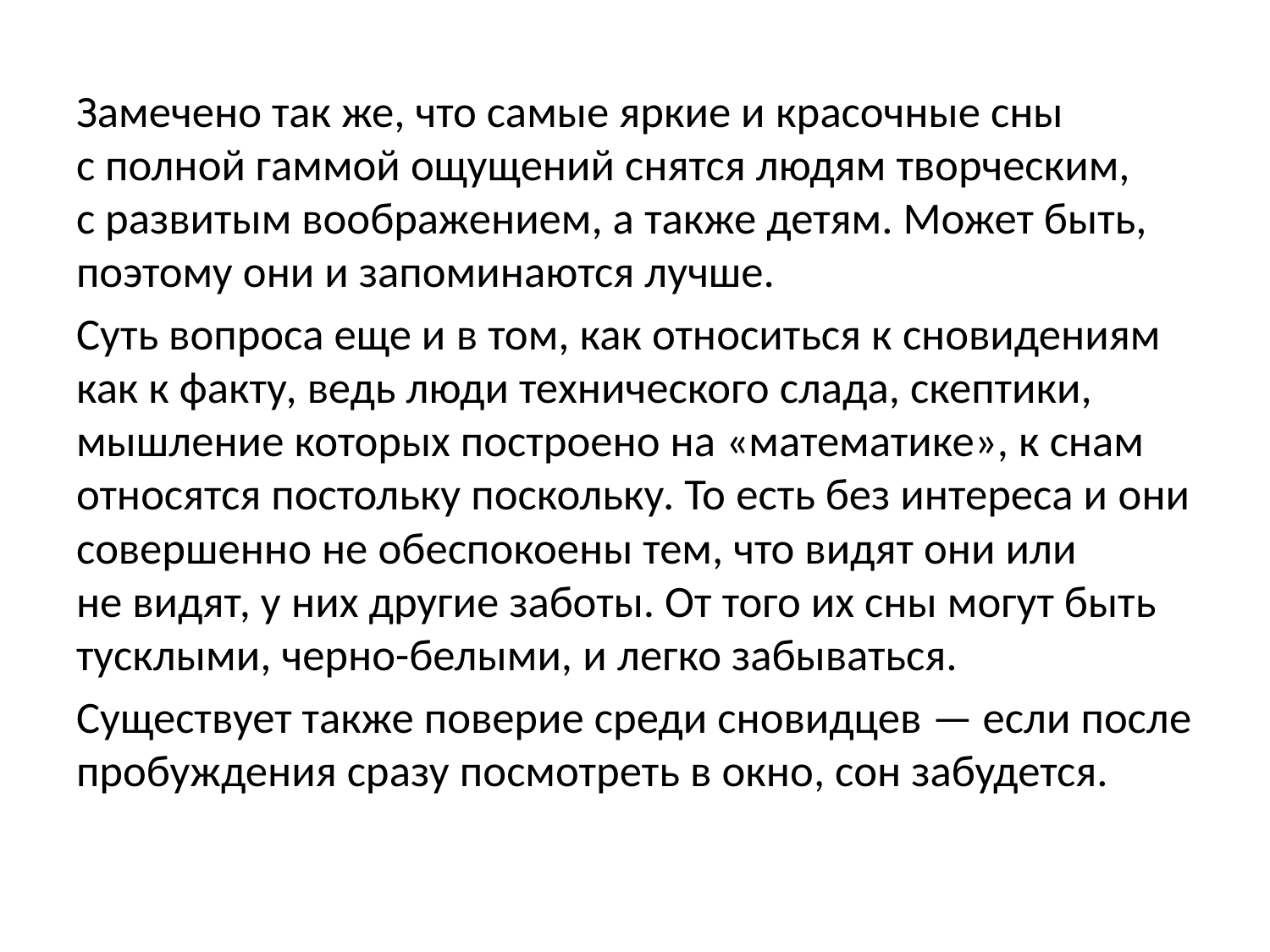

Замечено так же, что самые яркие и красочные сны с полной гаммой ощущений снятся людям творческим, с развитым воображением, а также детям. Может быть, поэтому они и запоминаются лучше.
Суть вопроса еще и в том, как относиться к сновидениям как к факту, ведь люди технического слада, скептики, мышление которых построено на «математике», к снам относятся постольку поскольку. То есть без интереса и они совершенно не обеспокоены тем, что видят они или не видят, у них другие заботы. От того их сны могут быть тусклыми, черно-белыми, и легко забываться.
Существует также поверие среди сновидцев — если после пробуждения сразу посмотреть в окно, сон забудется.